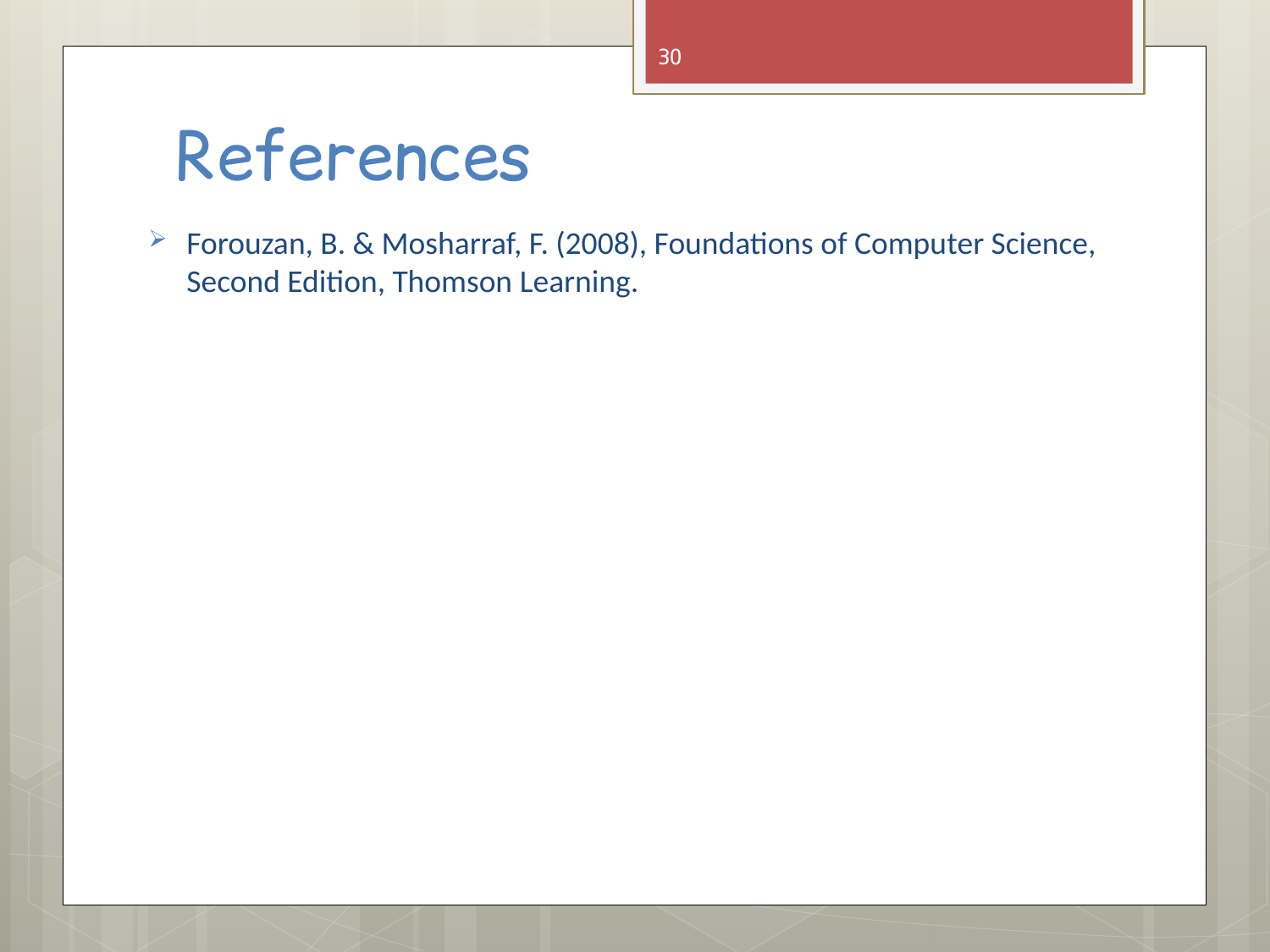

30
# References
Forouzan, B. & Mosharraf, F. (2008), Foundations of Computer Science, Second Edition, Thomson Learning.